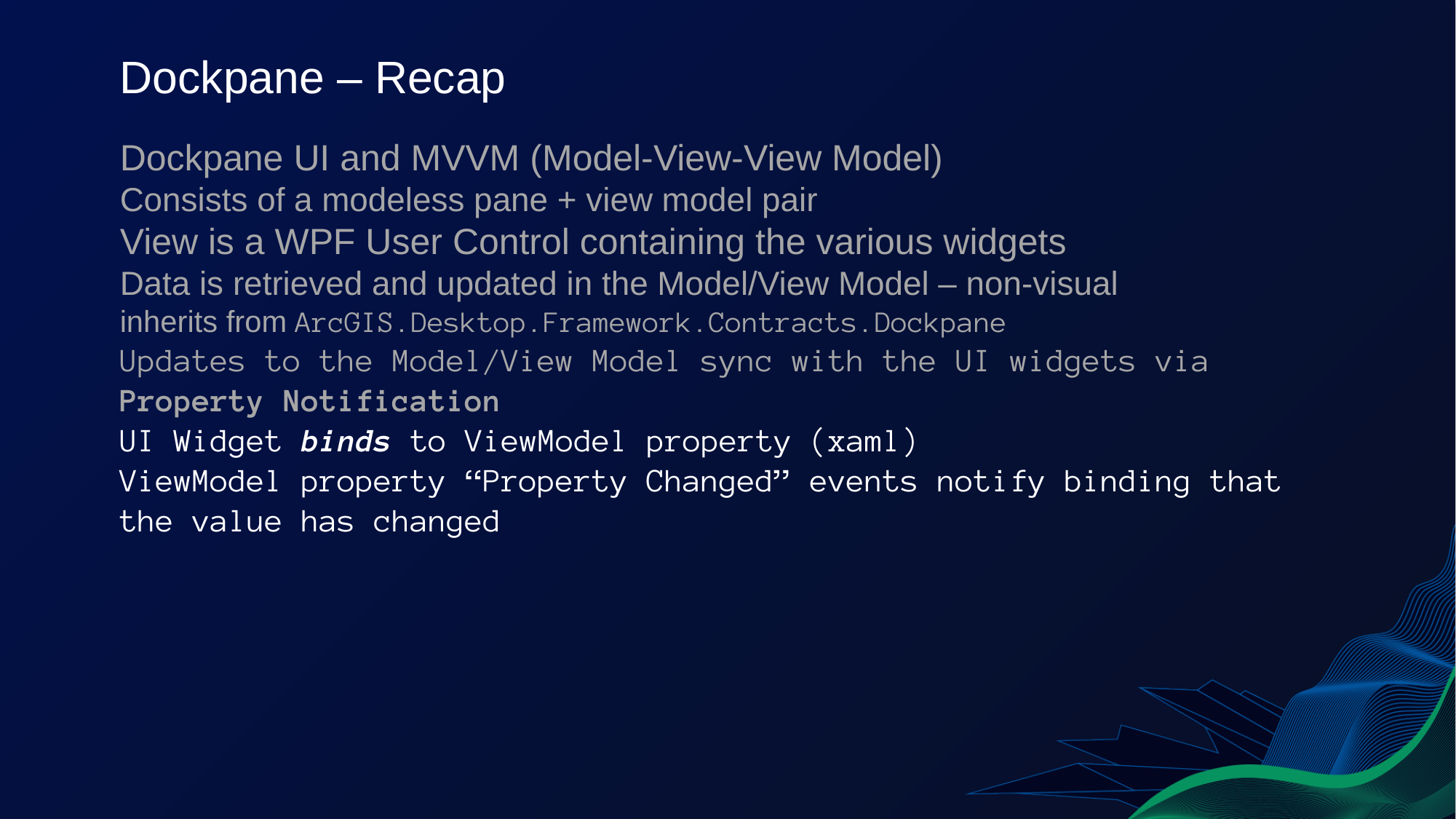

Dockpane – Recap
Dockpane UI and MVVM (Model-View-View Model)
Consists of a modeless pane + view model pair
View is a WPF User Control containing the various widgets
Data is retrieved and updated in the Model/View Model – non-visual
inherits from ArcGIS.Desktop.Framework.Contracts.Dockpane
Updates to the Model/View Model sync with the UI widgets via Property Notification
UI Widget binds to ViewModel property (xaml)
ViewModel property “Property Changed” events notify binding that the value has changed